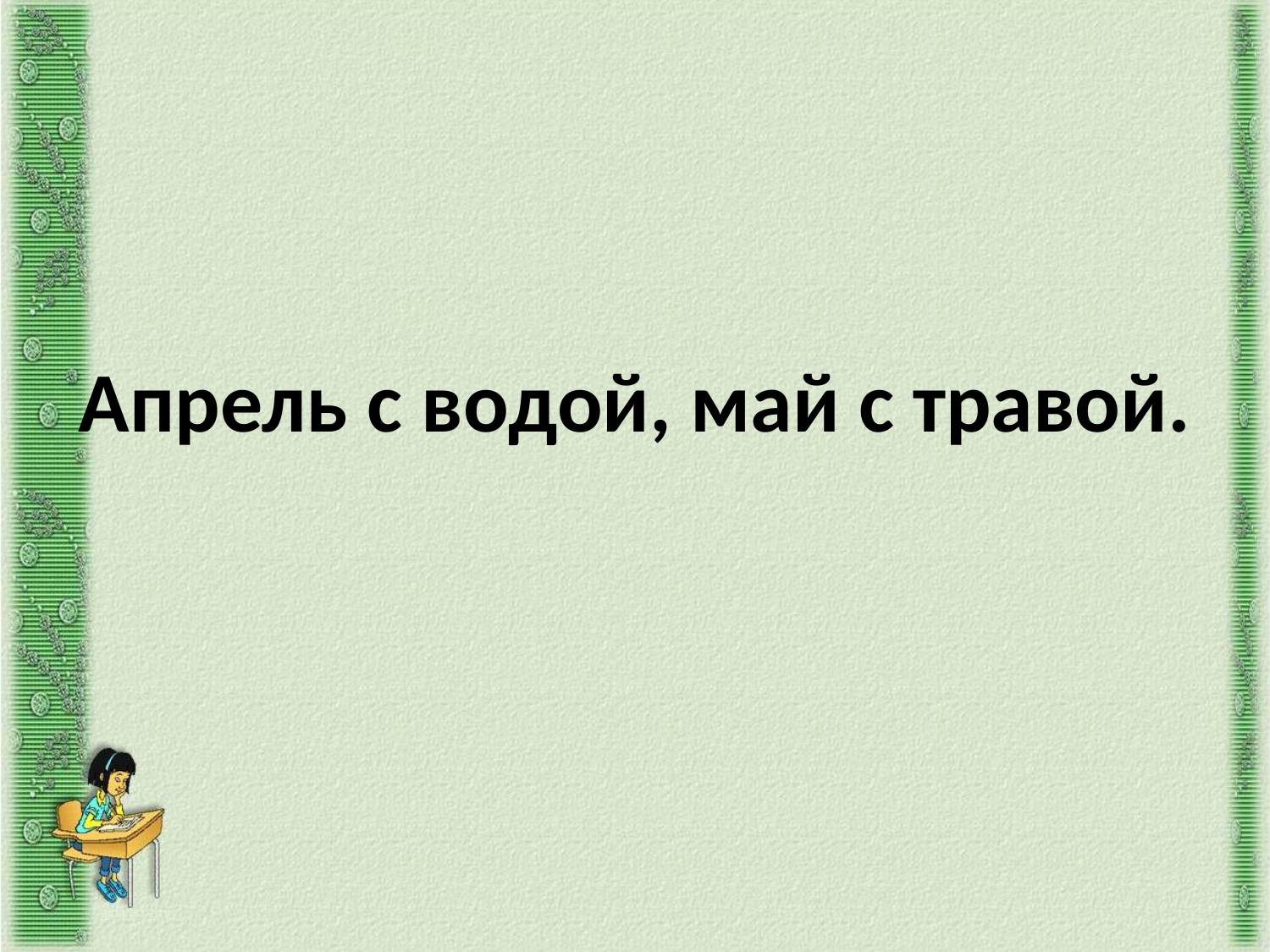

#

Апрель с водой, май с травой.